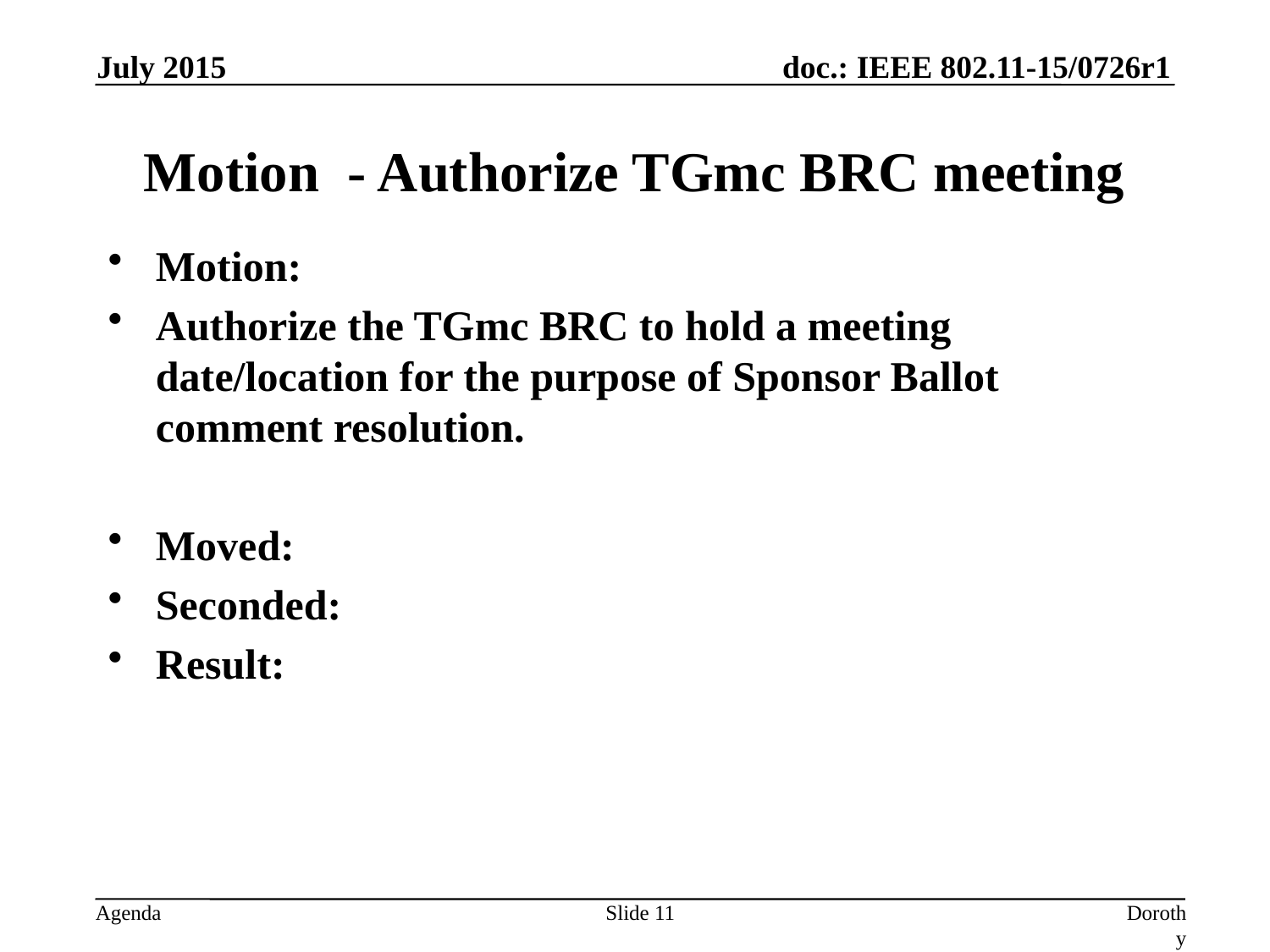

July 2015
# Motion  - Authorize TGmc BRC meeting
Motion:
Authorize the TGmc BRC to hold a meeting date/location for the purpose of Sponsor Ballot comment resolution.

Moved:
Seconded:
Result:

Slide 11
Dorothy Stanley, HP-Aruba Networks